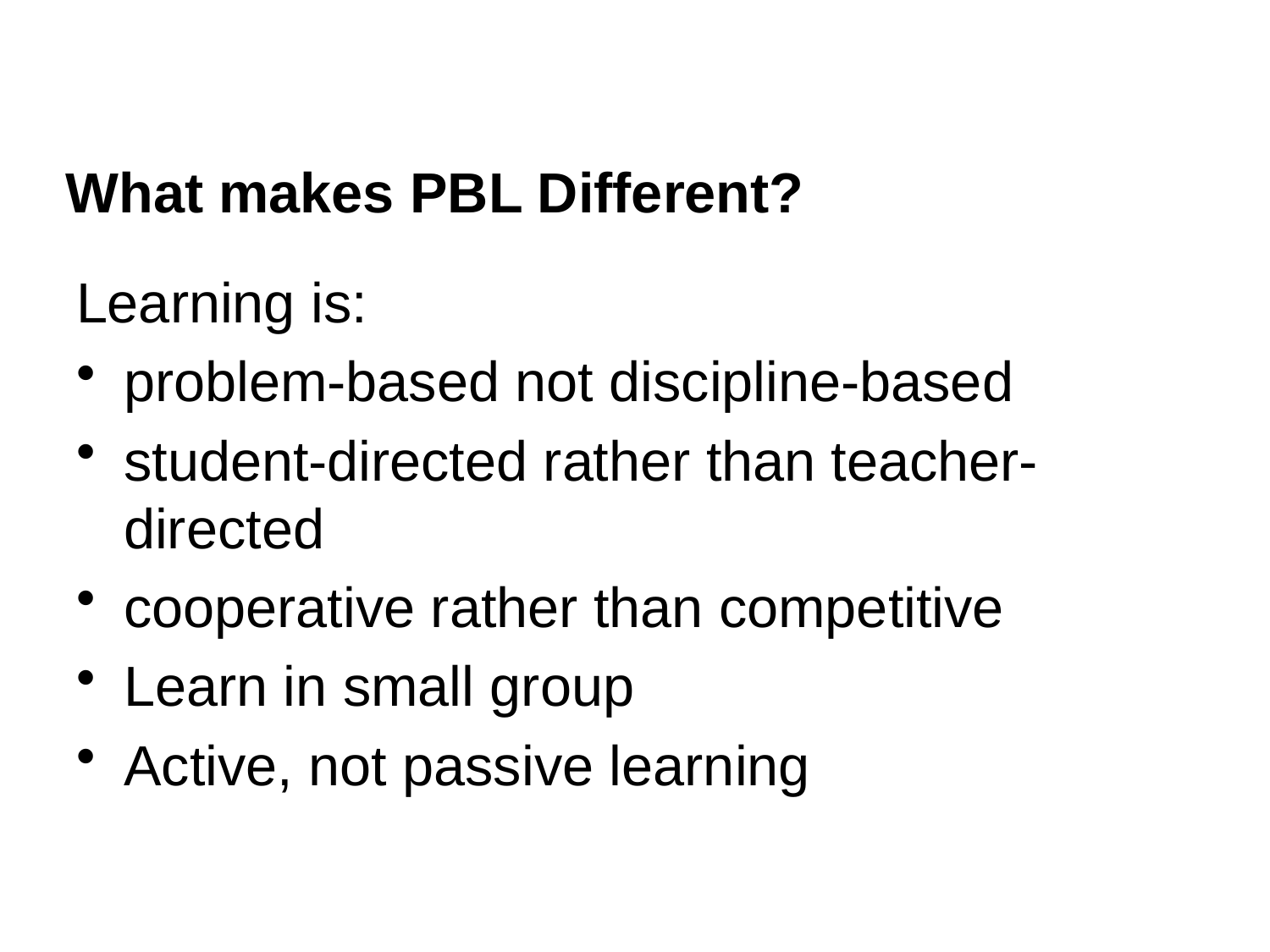

# What makes PBL Different?
Learning is:
problem-based not discipline-based
student-directed rather than teacher-directed
cooperative rather than competitive
Learn in small group
Active, not passive learning